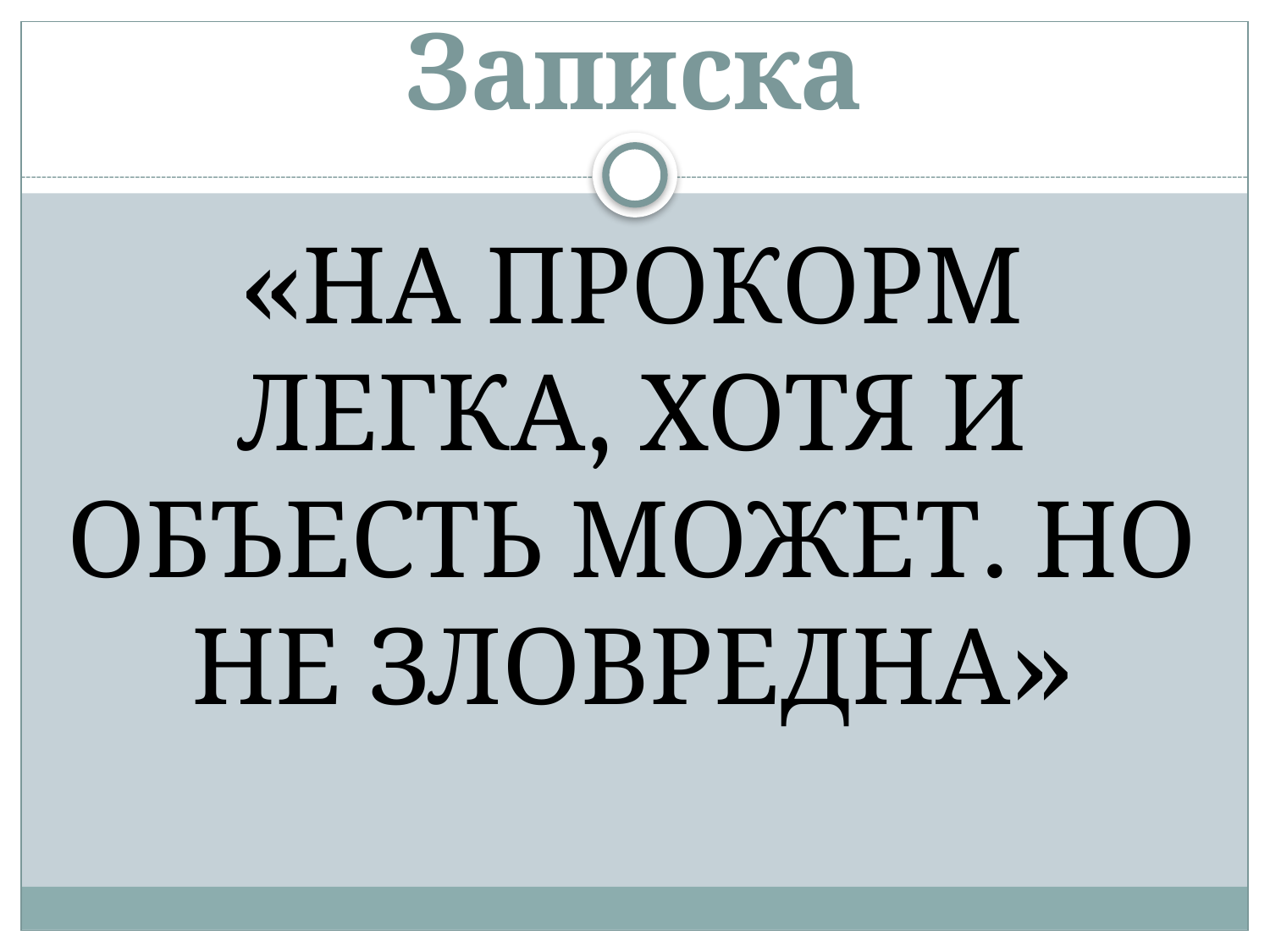

# Записка
«НА ПРОКОРМ ЛЕГКА, ХОТЯ И ОБЪЕСТЬ МОЖЕТ. НО НЕ ЗЛОВРЕДНА»